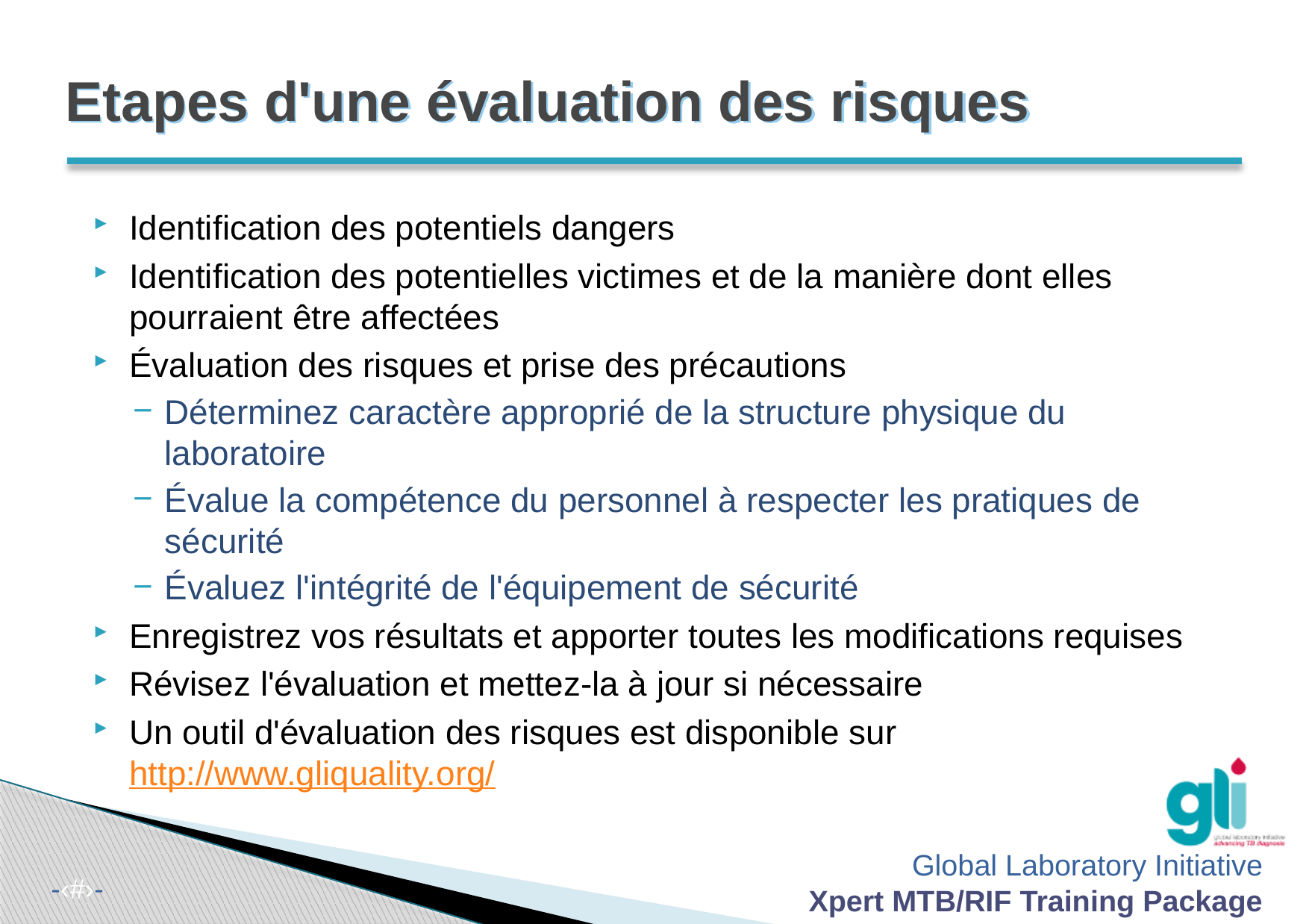

# Etapes d'une évaluation des risques
Identification des potentiels dangers
Identification des potentielles victimes et de la manière dont elles pourraient être affectées
Évaluation des risques et prise des précautions
Déterminez caractère approprié de la structure physique du laboratoire
Évalue la compétence du personnel à respecter les pratiques de sécurité
Évaluez l'intégrité de l'équipement de sécurité
Enregistrez vos résultats et apporter toutes les modifications requises
Révisez l'évaluation et mettez-la à jour si nécessaire
Un outil d'évaluation des risques est disponible sur http://www.gliquality.org/